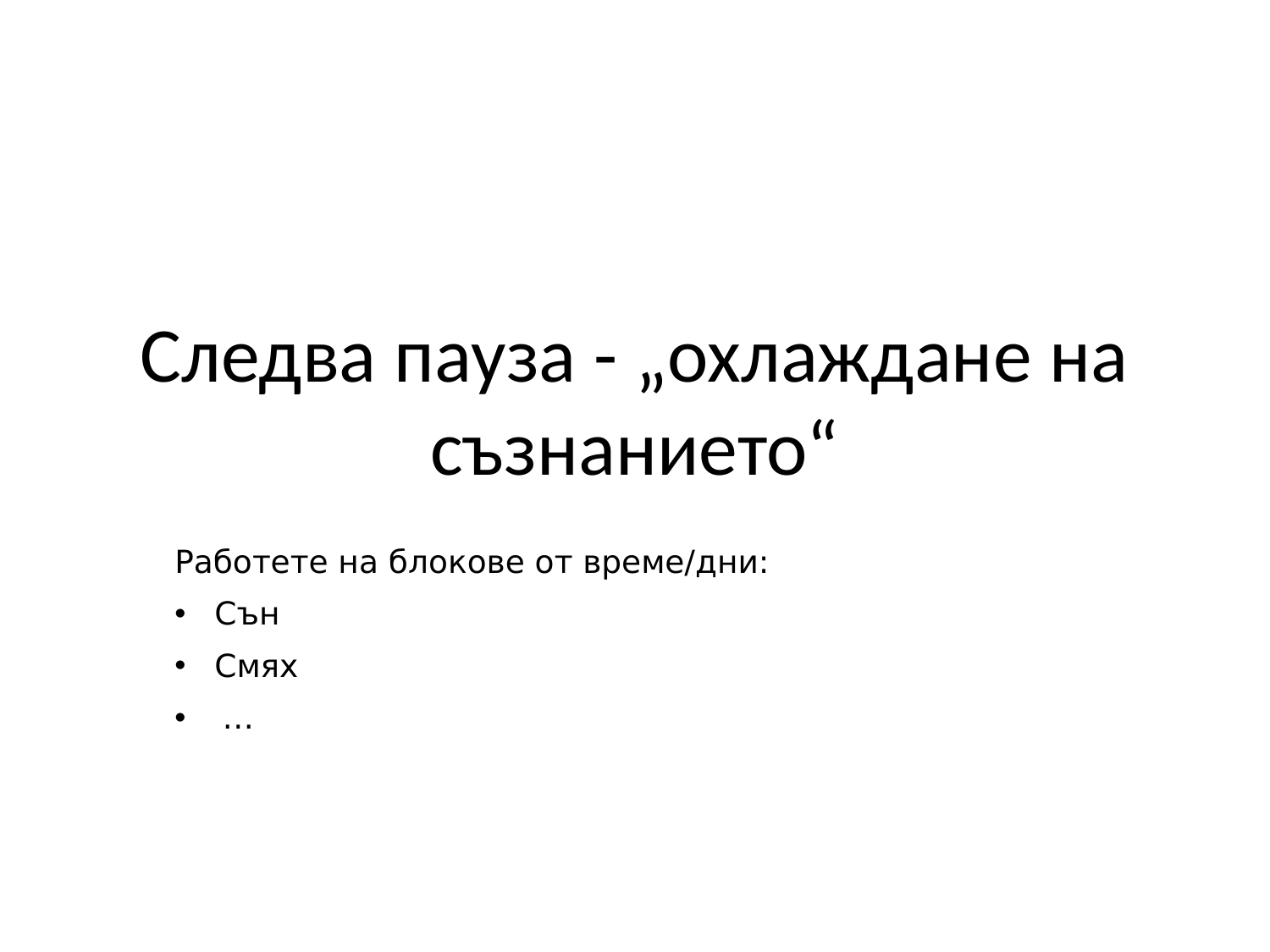

# Следва пауза - „охлаждане на съзнанието“
Работете на блокове от време/дни:
Сън
Смях
…